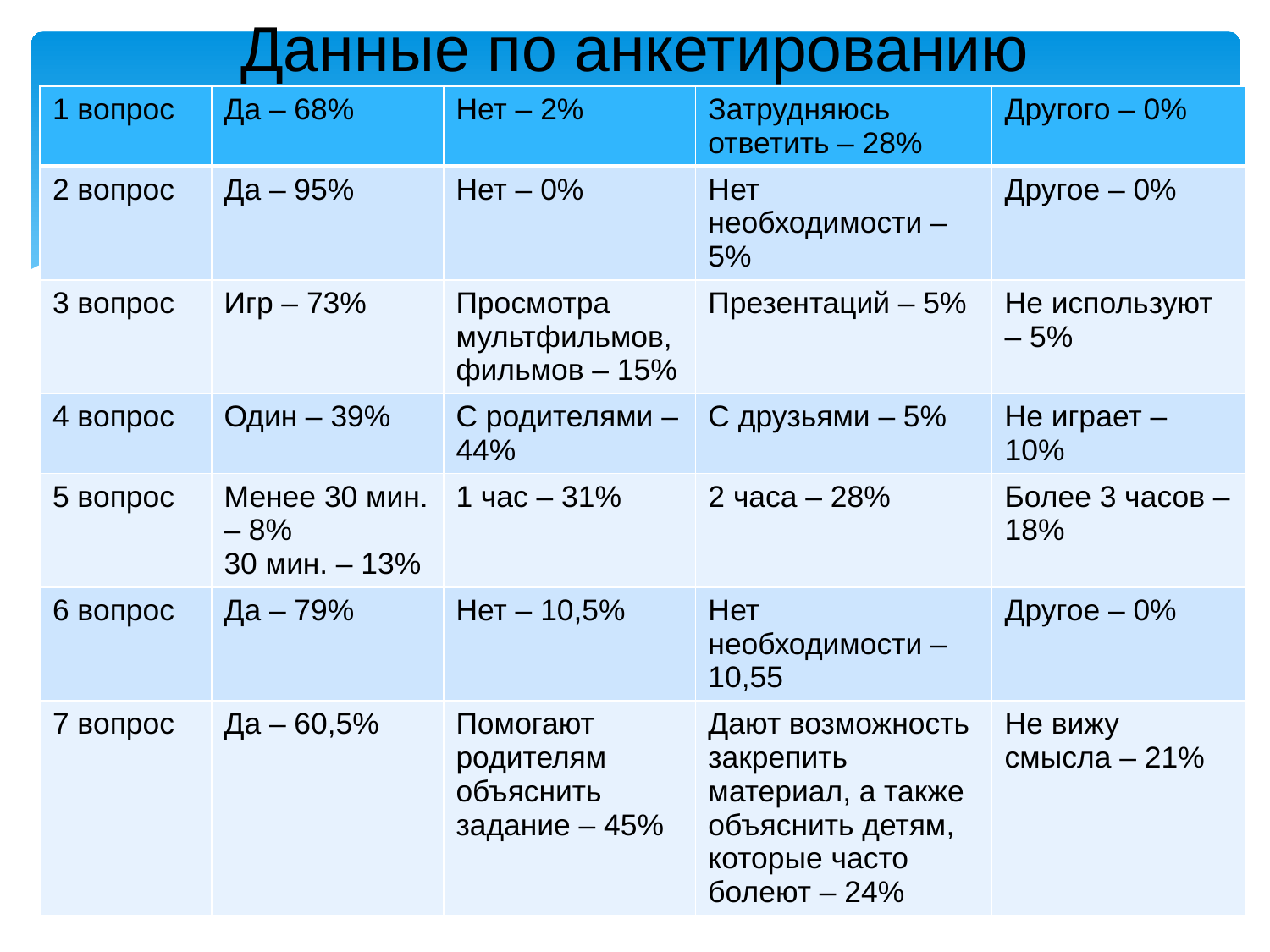

# Данные по анкетированию
| 1 вопрос | Да – 68% | Нет – 2% | Затрудняюсь ответить – 28% | Другого – 0% |
| --- | --- | --- | --- | --- |
| 2 вопрос | Да – 95% | Нет – 0% | Нет необходимости – 5% | Другое – 0% |
| 3 вопрос | Игр – 73% | Просмотра мультфильмов, фильмов – 15% | Презентаций – 5% | Не используют – 5% |
| 4 вопрос | Один – 39% | С родителями – 44% | С друзьями – 5% | Не играет – 10% |
| 5 вопрос | Менее 30 мин. – 8% 30 мин. – 13% | 1 час – 31% | 2 часа – 28% | Более 3 часов – 18% |
| 6 вопрос | Да – 79% | Нет – 10,5% | Нет необходимости – 10,55 | Другое – 0% |
| 7 вопрос | Да – 60,5% | Помогают родителям объяснить задание – 45% | Дают возможность закрепить материал, а также объяснить детям, которые часто болеют – 24% | Не вижу смысла – 21% |